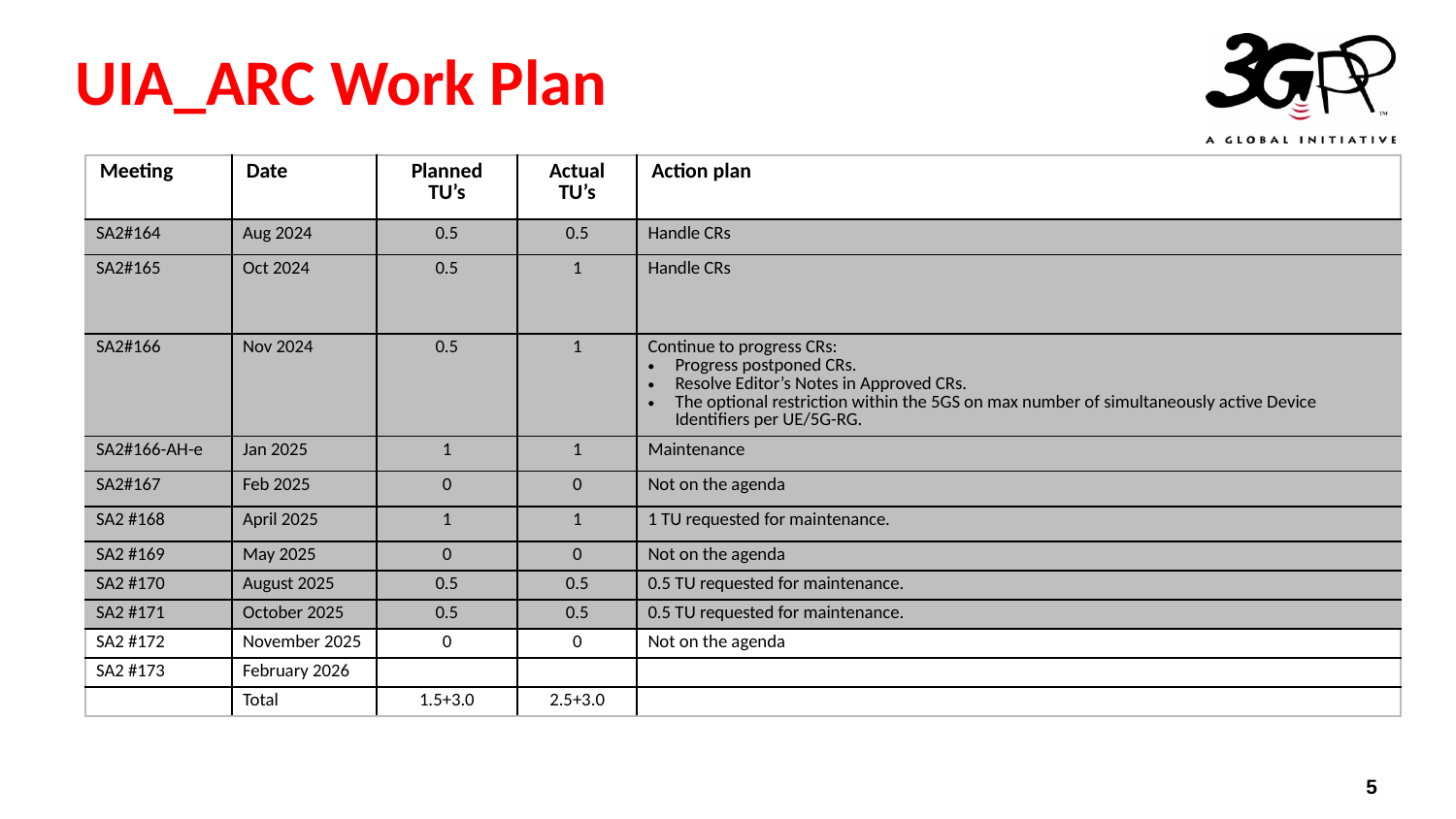

# UIA_ARC Work Plan
| Meeting | Date | Planned TU’s | Actual TU’s | Action plan |
| --- | --- | --- | --- | --- |
| SA2#164 | Aug 2024 | 0.5 | 0.5 | Handle CRs |
| SA2#165 | Oct 2024 | 0.5 | 1 | Handle CRs |
| SA2#166 | Nov 2024 | 0.5 | 1 | Continue to progress CRs: Progress postponed CRs. Resolve Editor’s Notes in Approved CRs. The optional restriction within the 5GS on max number of simultaneously active Device Identifiers per UE/5G-RG. |
| SA2#166-AH-e | Jan 2025 | 1 | 1 | Maintenance |
| SA2#167 | Feb 2025 | 0 | 0 | Not on the agenda |
| SA2 #168 | April 2025 | 1 | 1 | 1 TU requested for maintenance. |
| SA2 #169 | May 2025 | 0 | 0 | Not on the agenda |
| SA2 #170 | August 2025 | 0.5 | 0.5 | 0.5 TU requested for maintenance. |
| SA2 #171 | October 2025 | 0.5 | 0.5 | 0.5 TU requested for maintenance. |
| SA2 #172 | November 2025 | 0 | 0 | Not on the agenda |
| SA2 #173 | February 2026 |  |  |  |
|  | Total | 1.5+3.0 | 2.5+3.0 |  |